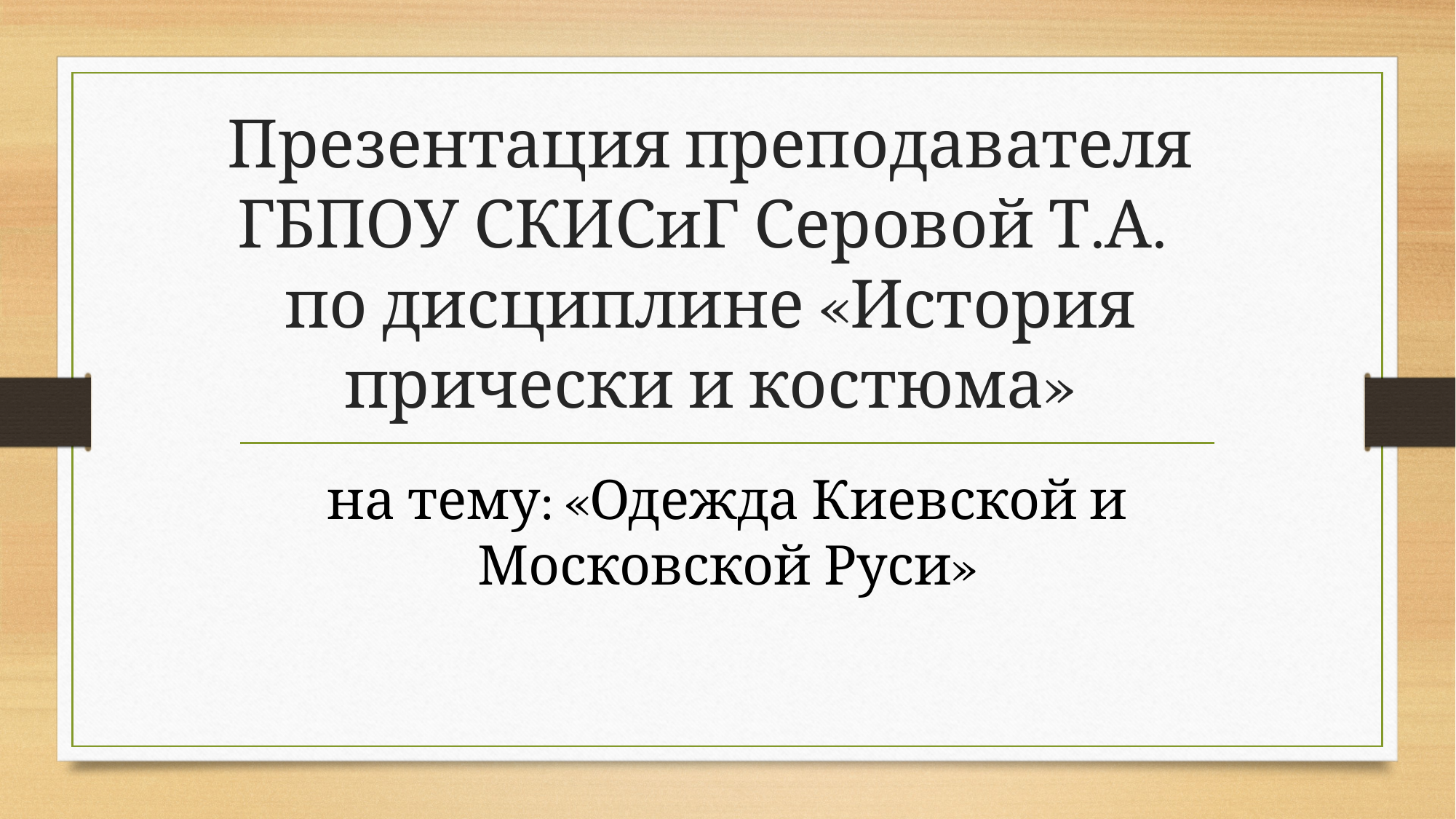

# Презентация преподавателя ГБПОУ СКИСиГ Серовой Т.А. по дисциплине «История прически и костюма»
на тему: «Одежда Киевской и Московской Руси»